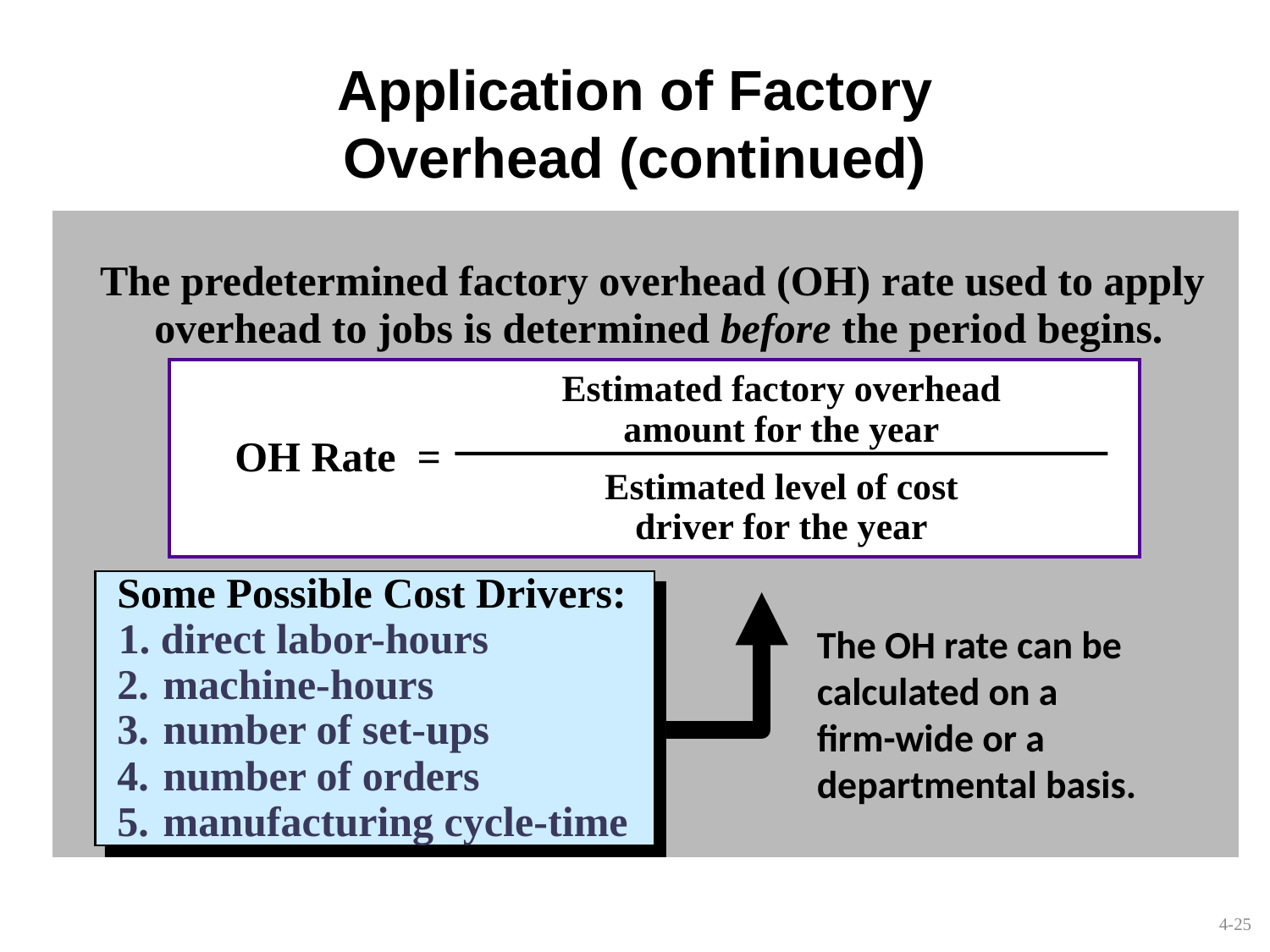

Application of Factory Overhead (continued)

   The predetermined factory overhead (OH) rate used to apply overhead to jobs is determined before the period begins.

Estimated factory overhead
amount for the year
   OH Rate  =

Estimated level of cost
driver for the year
	Some Possible Cost Drivers:
 1. direct labor-hours
	2.	machine-hours
	3.	number of set-ups
	4.	number of orders
	5.	manufacturing cycle-time

The OH rate can be
calculated on a
firm-wide or a
departmental basis.
4-25